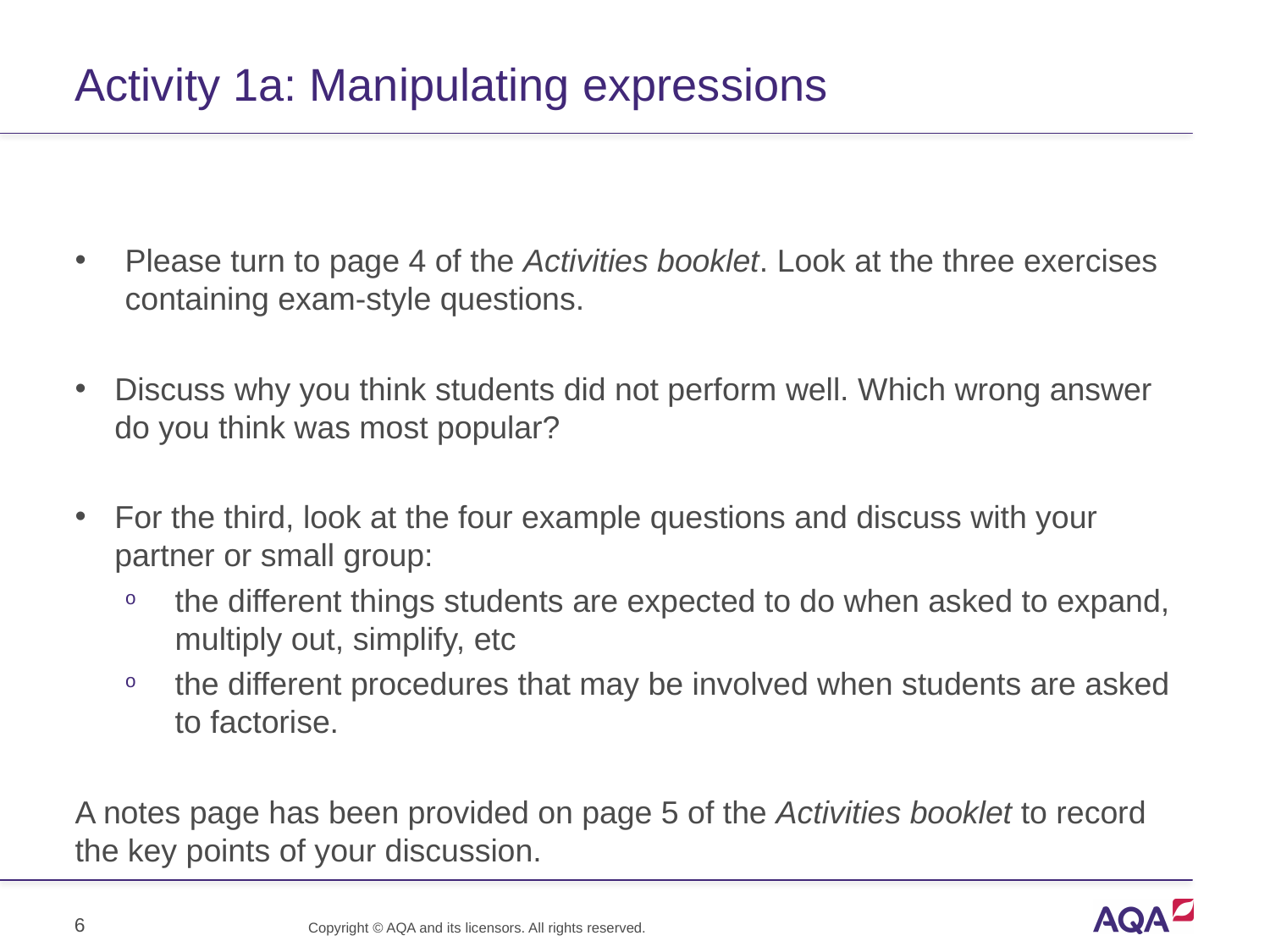

# Activity 1a: Manipulating expressions
Please turn to page 4 of the Activities booklet. Look at the three exercises containing exam-style questions.

Discuss why you think students did not perform well. Which wrong answer do you think was most popular?

For the third, look at the four example questions and discuss with your partner or small group:
the different things students are expected to do when asked to expand, multiply out, simplify, etc
the different procedures that may be involved when students are asked to factorise.

A notes page has been provided on page 5 of the Activities booklet to record the key points of your discussion.
6
Copyright © AQA and its licensors. All rights reserved.